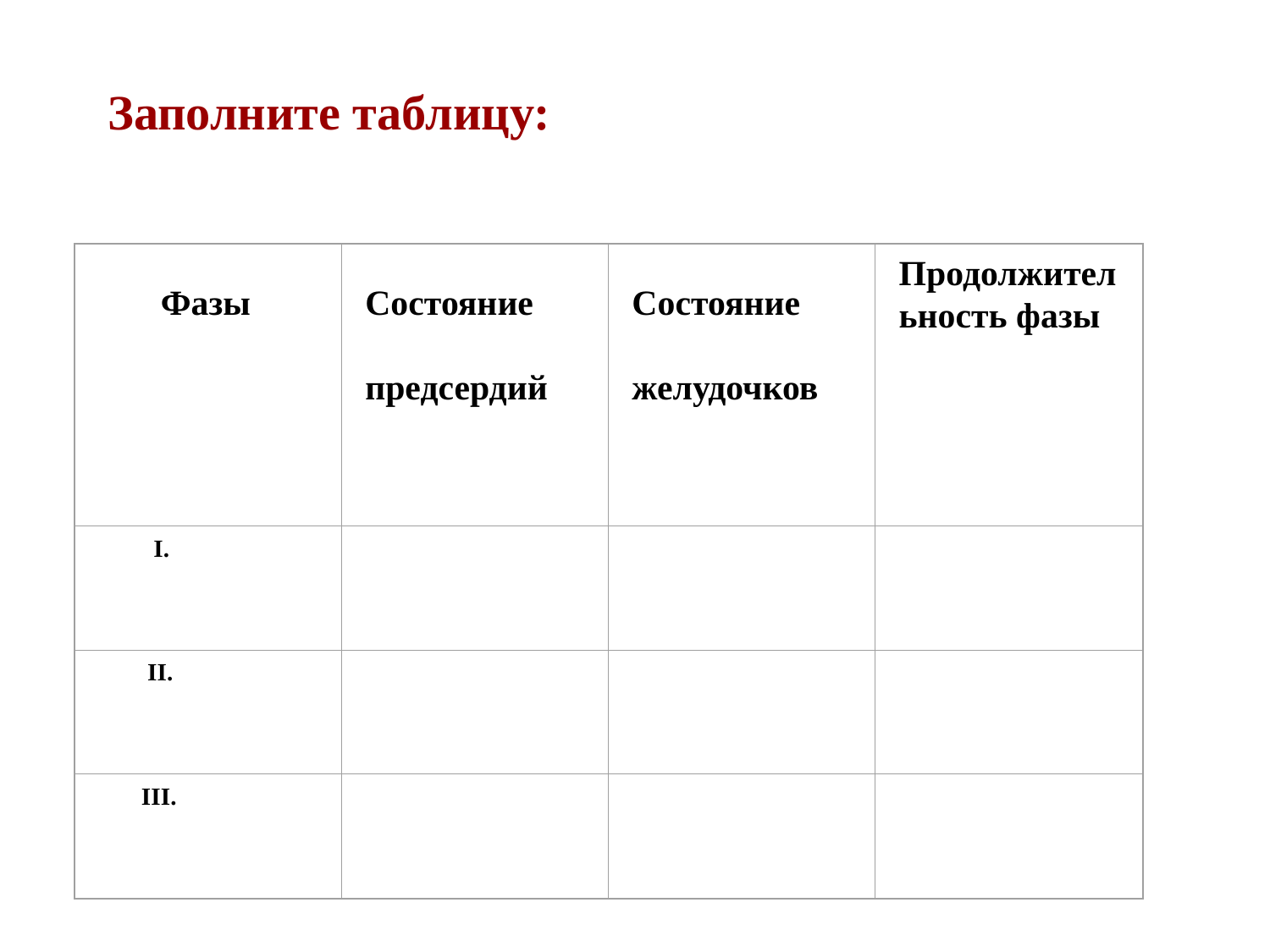

Заполните таблицу:

Фазы

       Состояние
    предсердий

    Состояние
   желудочков

Продолжительность фазы

         I.

        II.

       III.